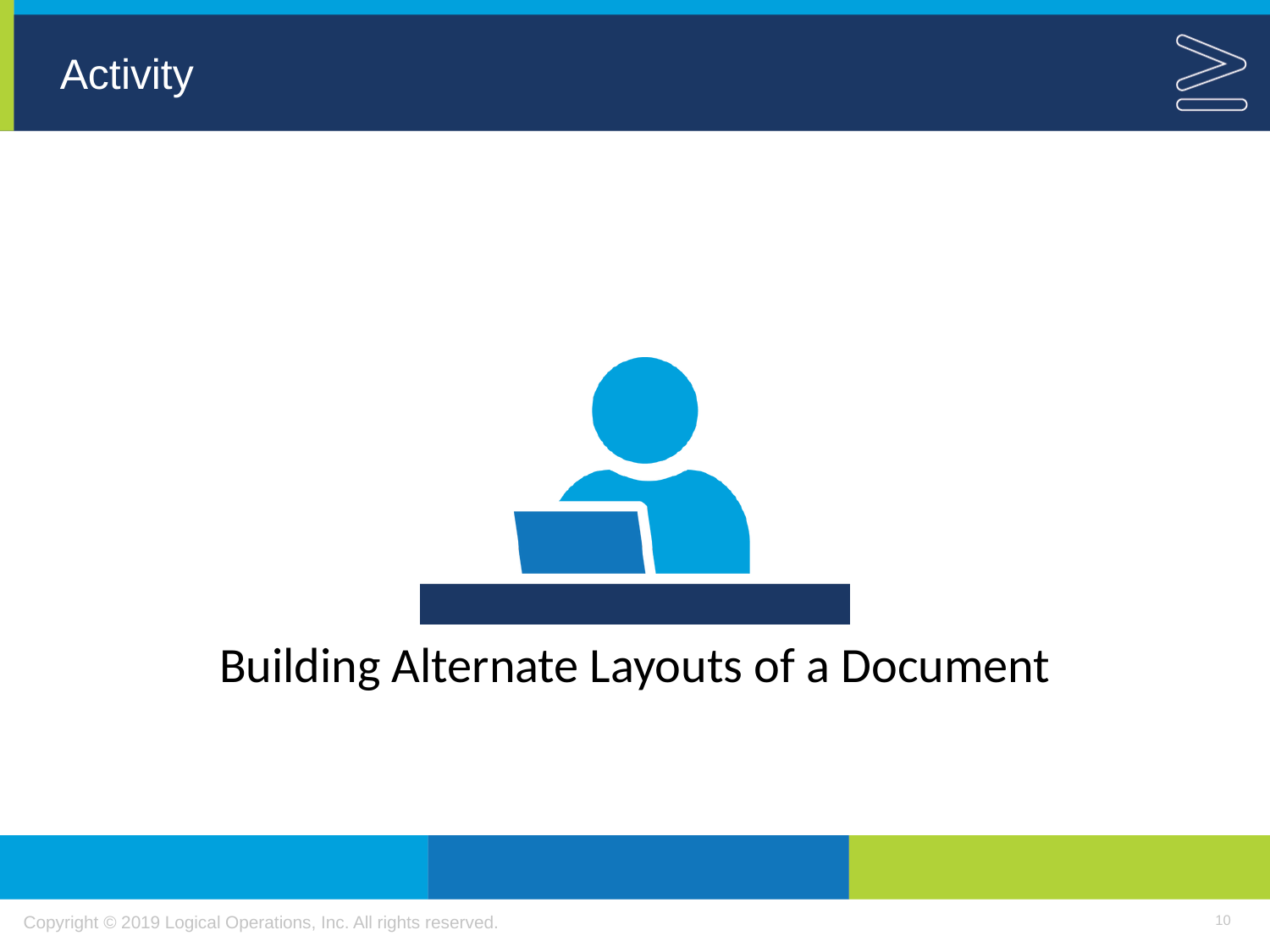

Building Alternate Layouts of a Document
10